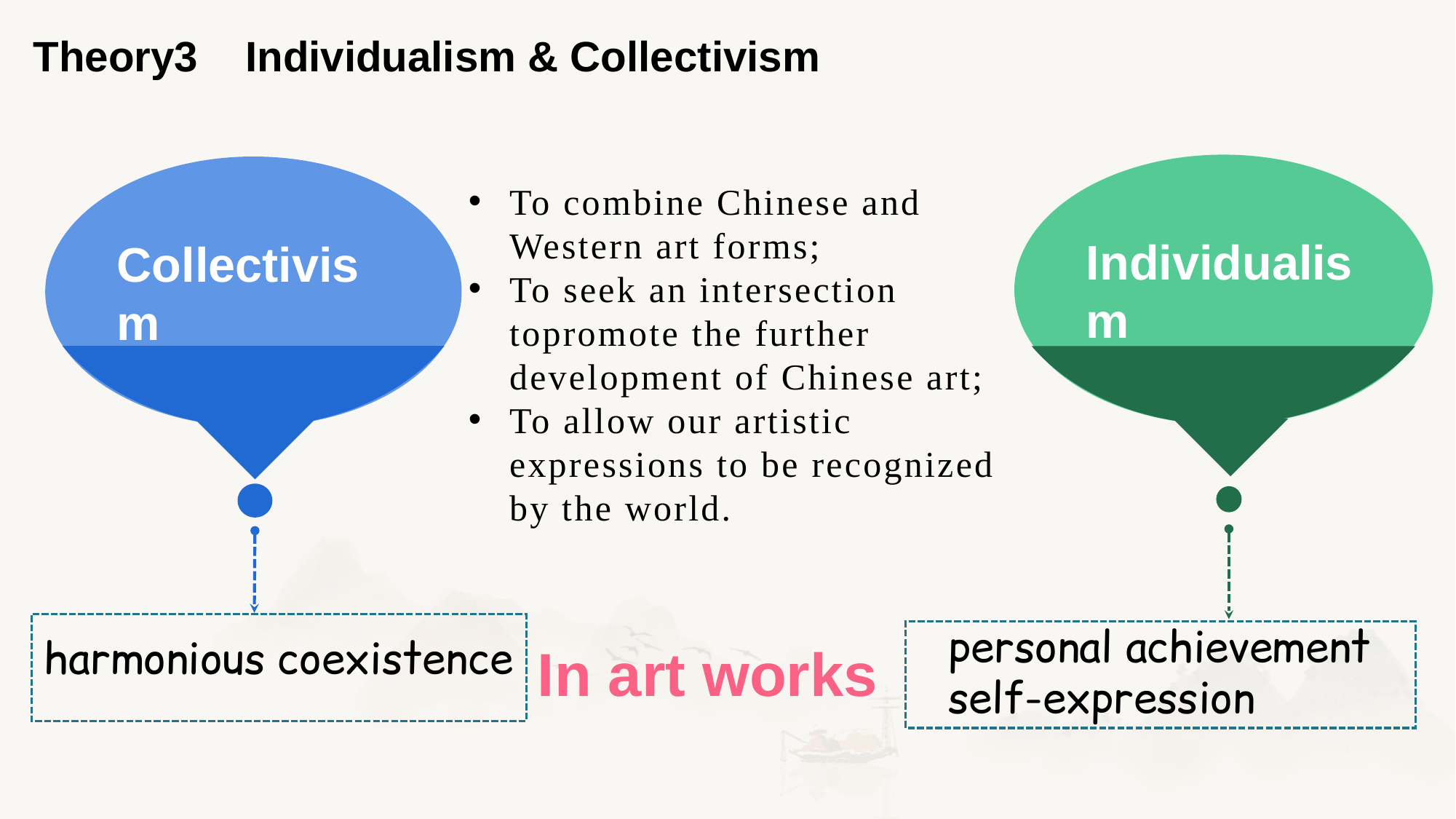

Theory3    Individualism & Collectivism
Individualism

Collectivism

To combine Chinese and Western art forms;
To seek an intersection topromote the further development of Chinese art;
To allow our artistic expressions to be recognized by the world.

personal achievement
self-expression

harmonious coexistence
In art works